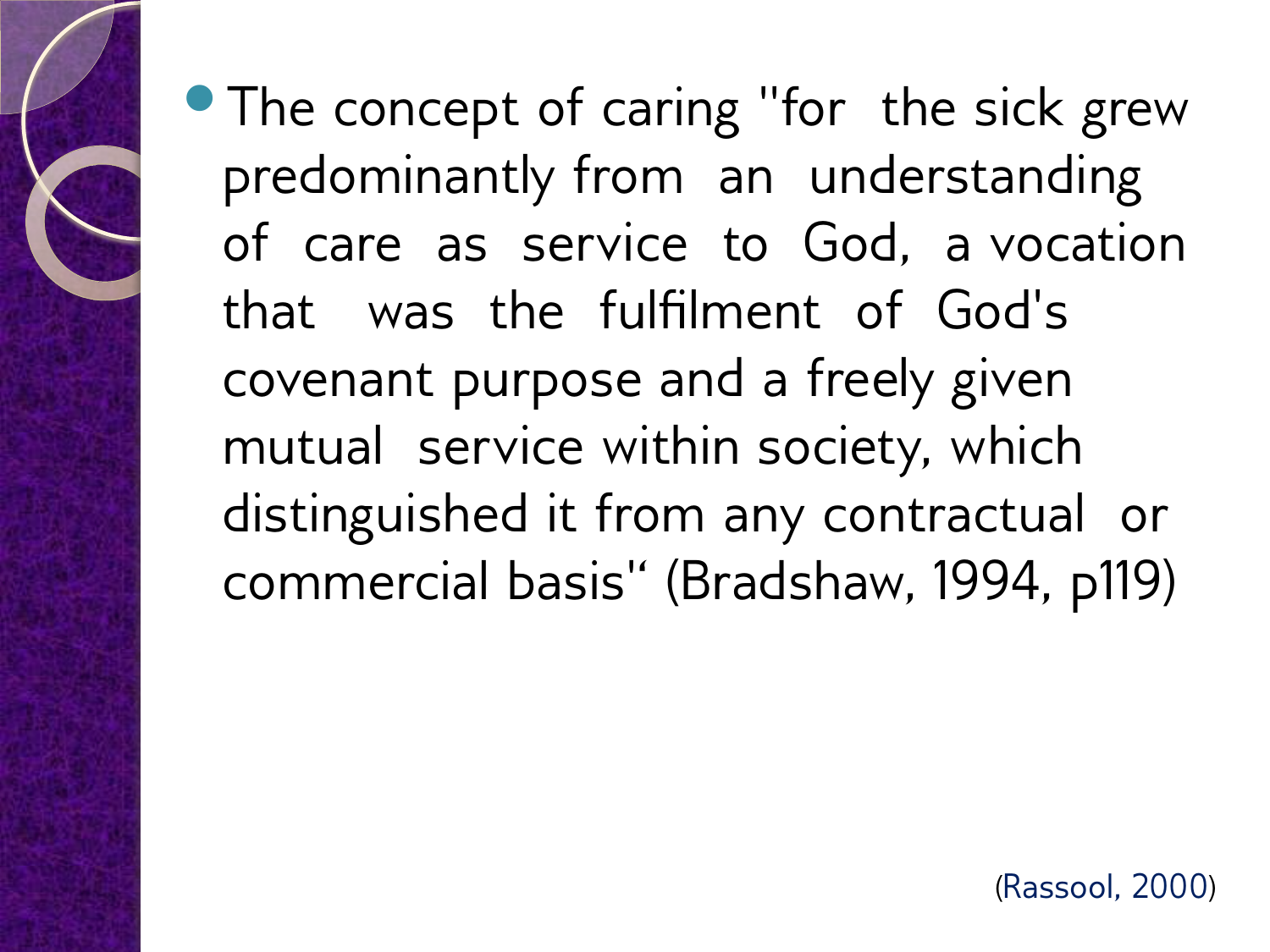

The concept of caring ''for  the sick grew predominantly from  an  understanding   of  care  as  service  to  God,  a vocation   that   was  the  fulfilment  of  God's  covenant purpose and a freely given mutual  service within society, which  distinguished it from any contractual  or commercial basis'‘ (Bradshaw, 1994, p119)
(Rassool, 2000)